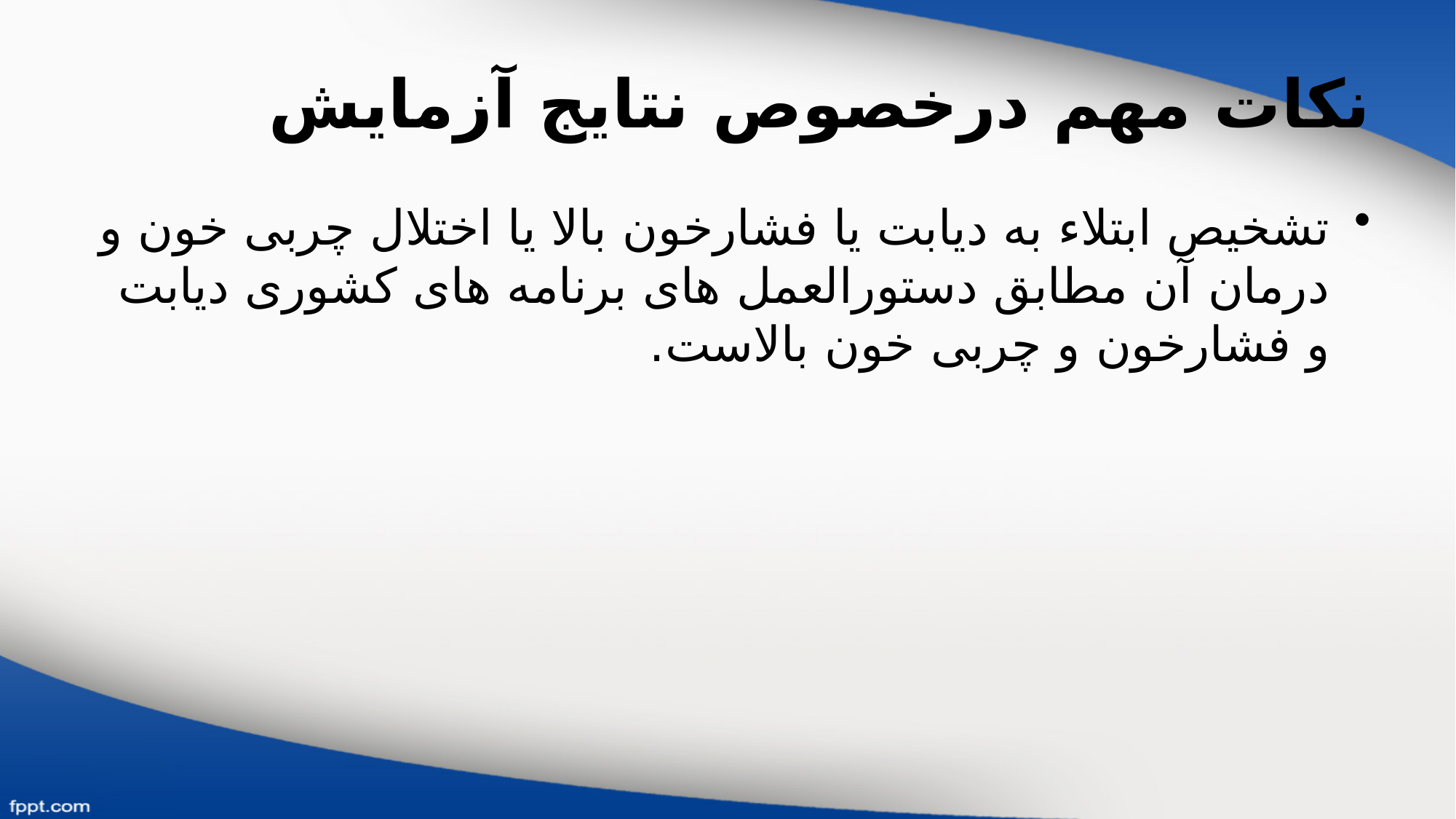

# نکات مهم درخصوص نتایج آزمایش
تشخیص ابتلاء به دیابت یا فشارخون بالا یا اختلال چربی خون و درمان آن مطابق دستورالعمل های برنامه های کشوری دیابت و فشارخون و چربی خون بالاست.